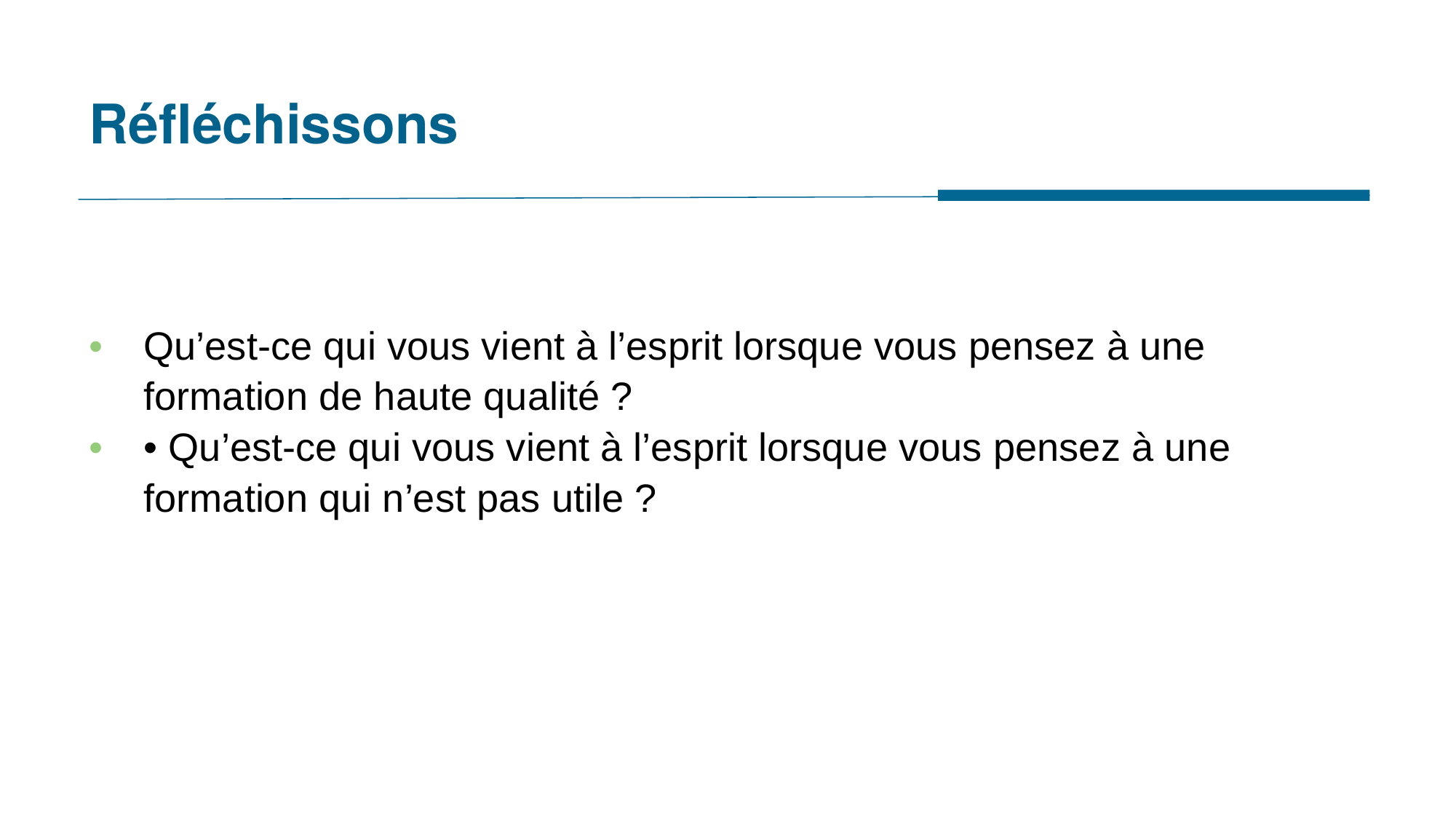

# Réfléchissons
Qu’est-ce qui vous vient à l’esprit lorsque vous pensez à une formation de haute qualité ?
• Qu’est-ce qui vous vient à l’esprit lorsque vous pensez à une formation qui n’est pas utile ?